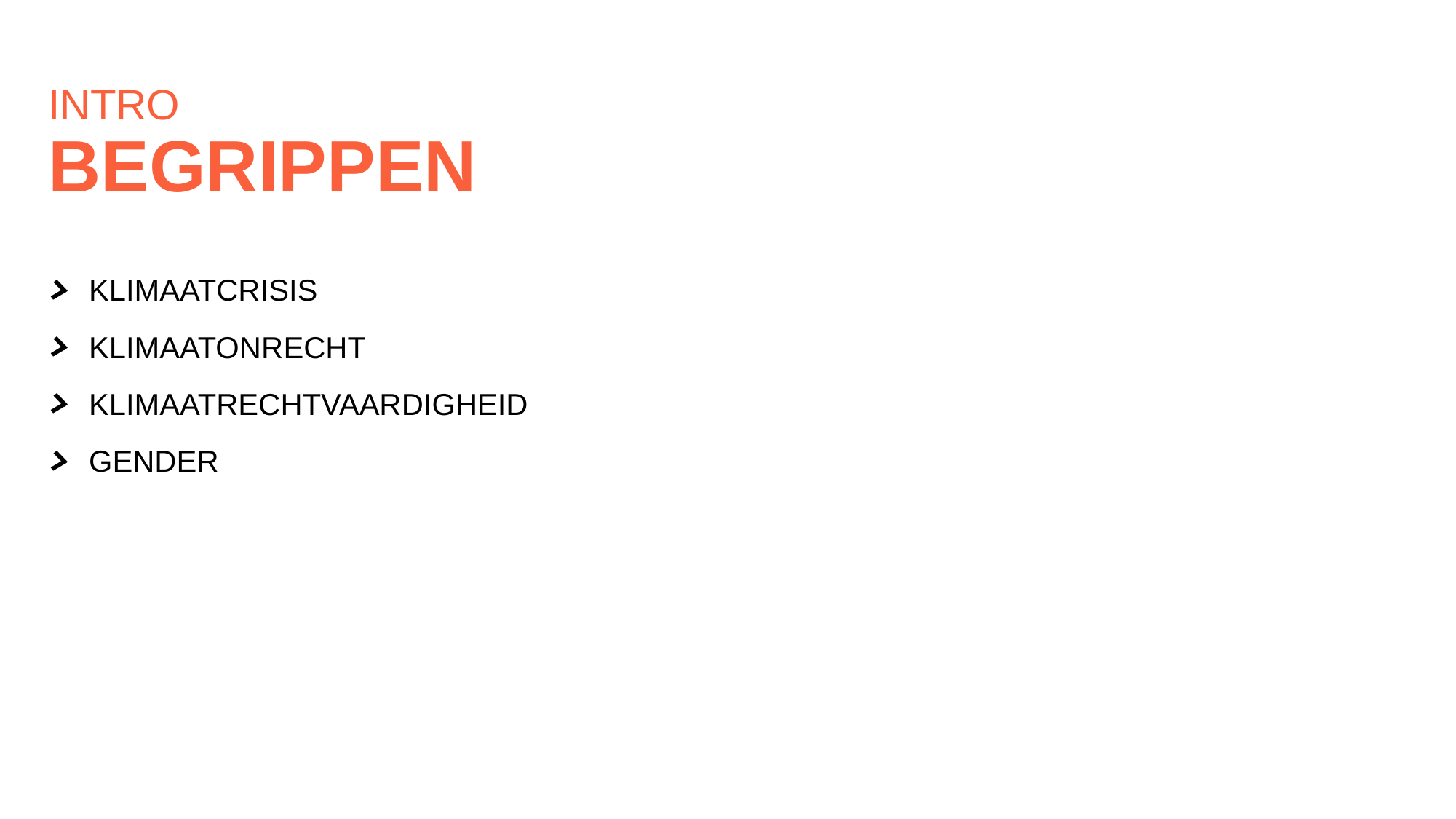

# Intro begrippen
KLIMAATCRISIS
KLIMAATONRECHT
KLIMAATRECHTVAARDIGHEID
GENDER